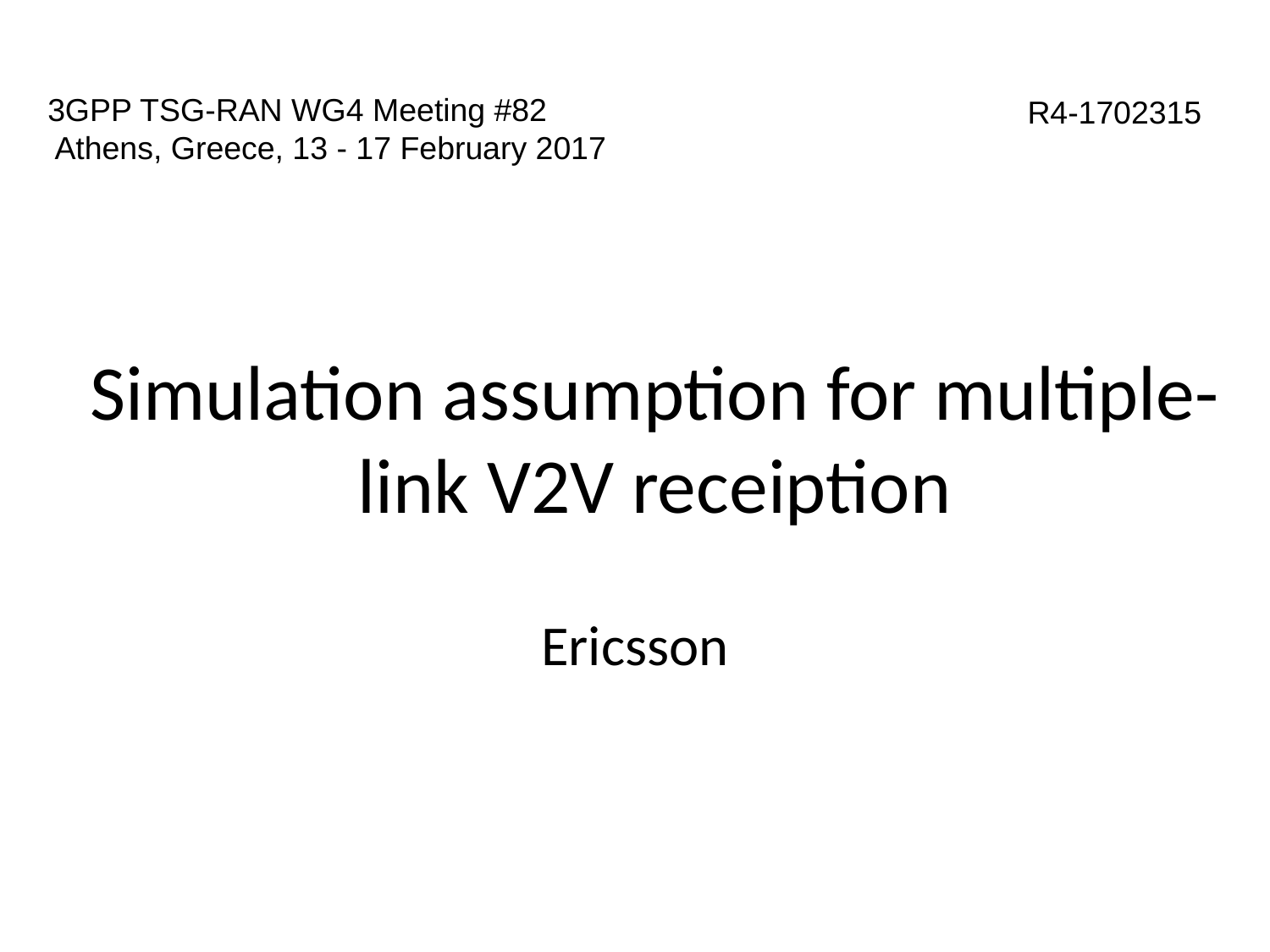

# 3GPP TSG-RAN WG4 Meeting #82 Athens, Greece, 13 - 17 February 2017
R4-1702315
Simulation assumption for multiple-link V2V receiption
Ericsson